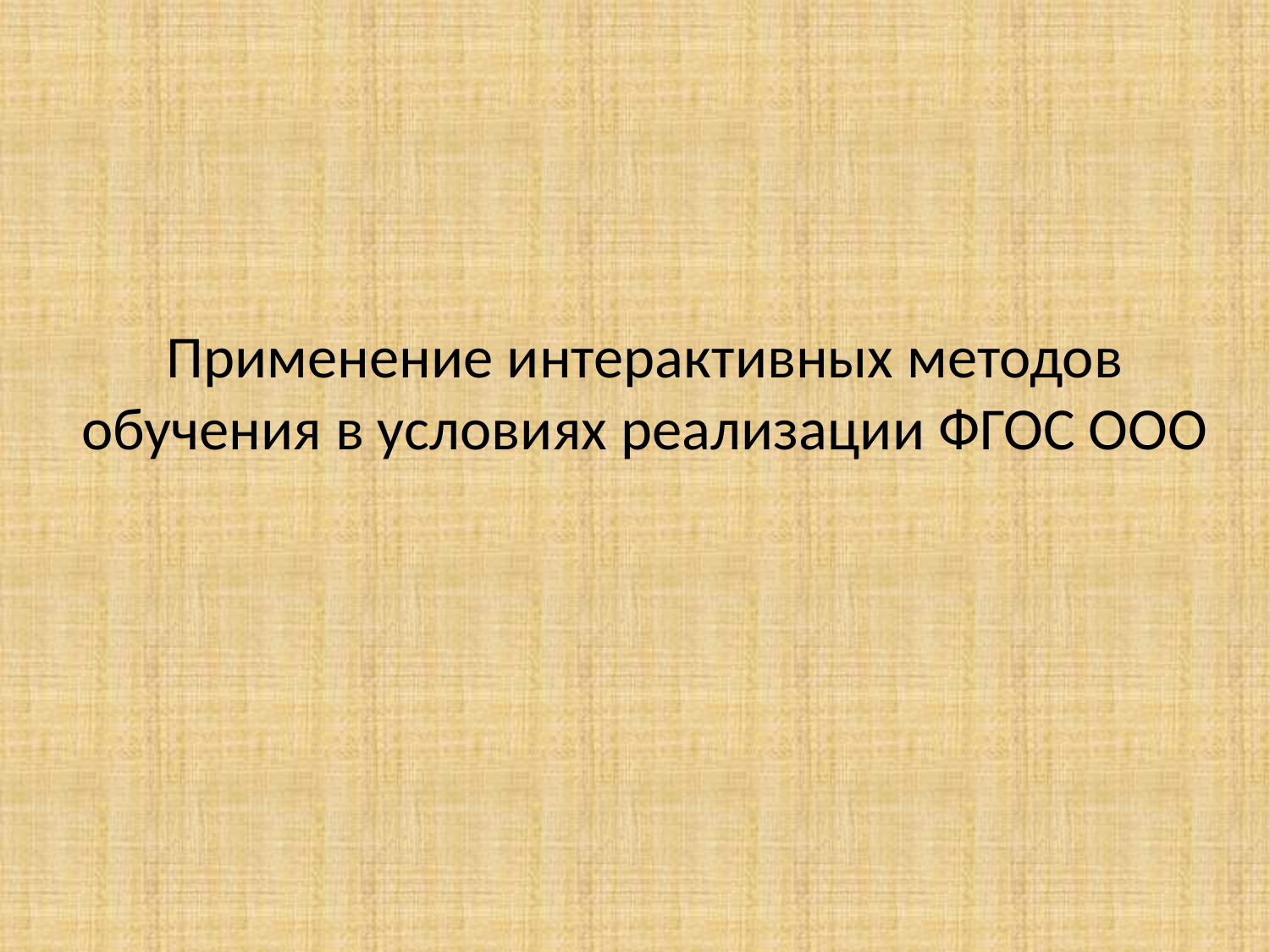

# Применение интерактивных методов обучения в условиях реализации ФГОС ООО